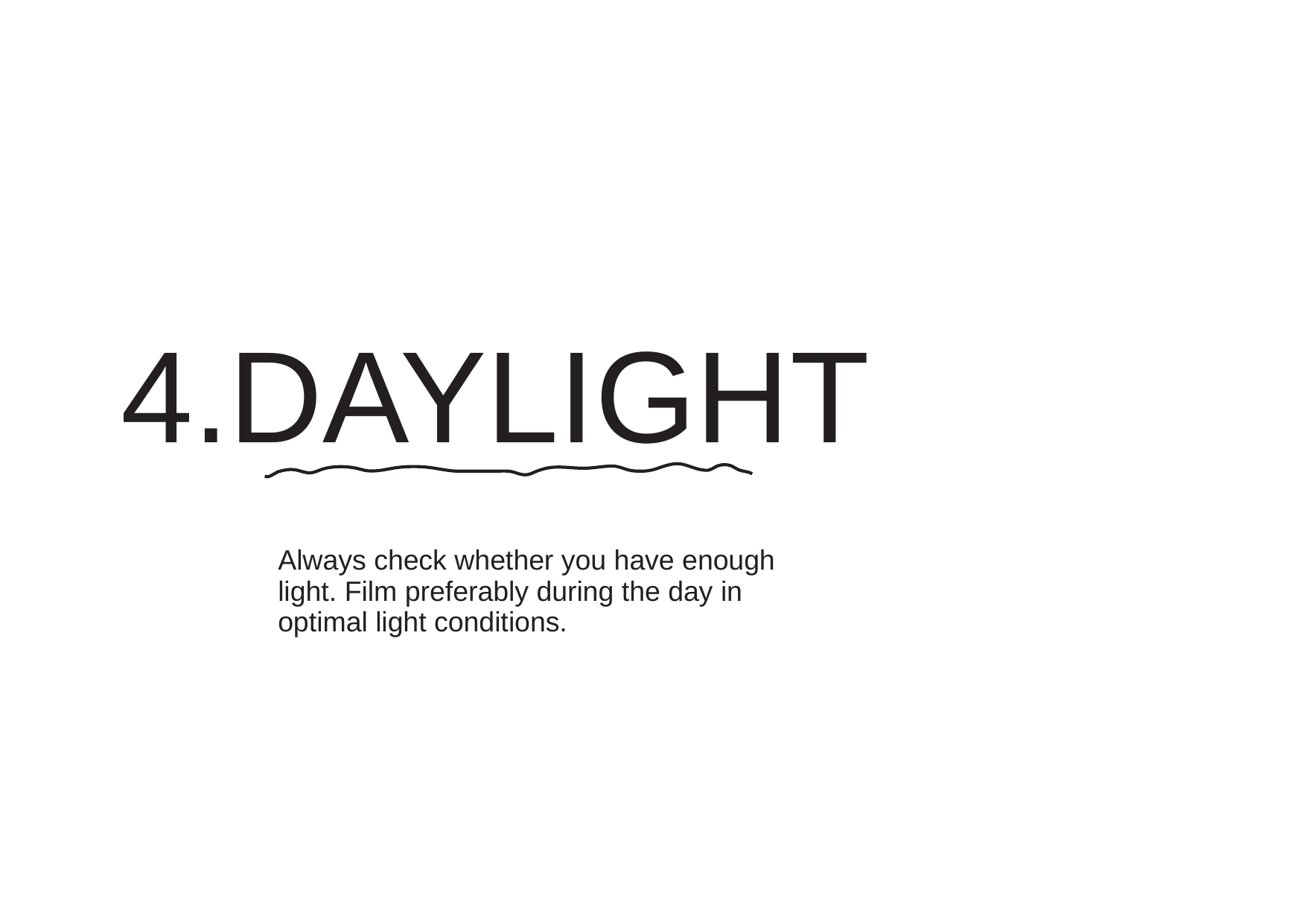

4.DAYLIGHT

Always check whether you have enough
light. Film preferably during the day in
optimal light conditions.